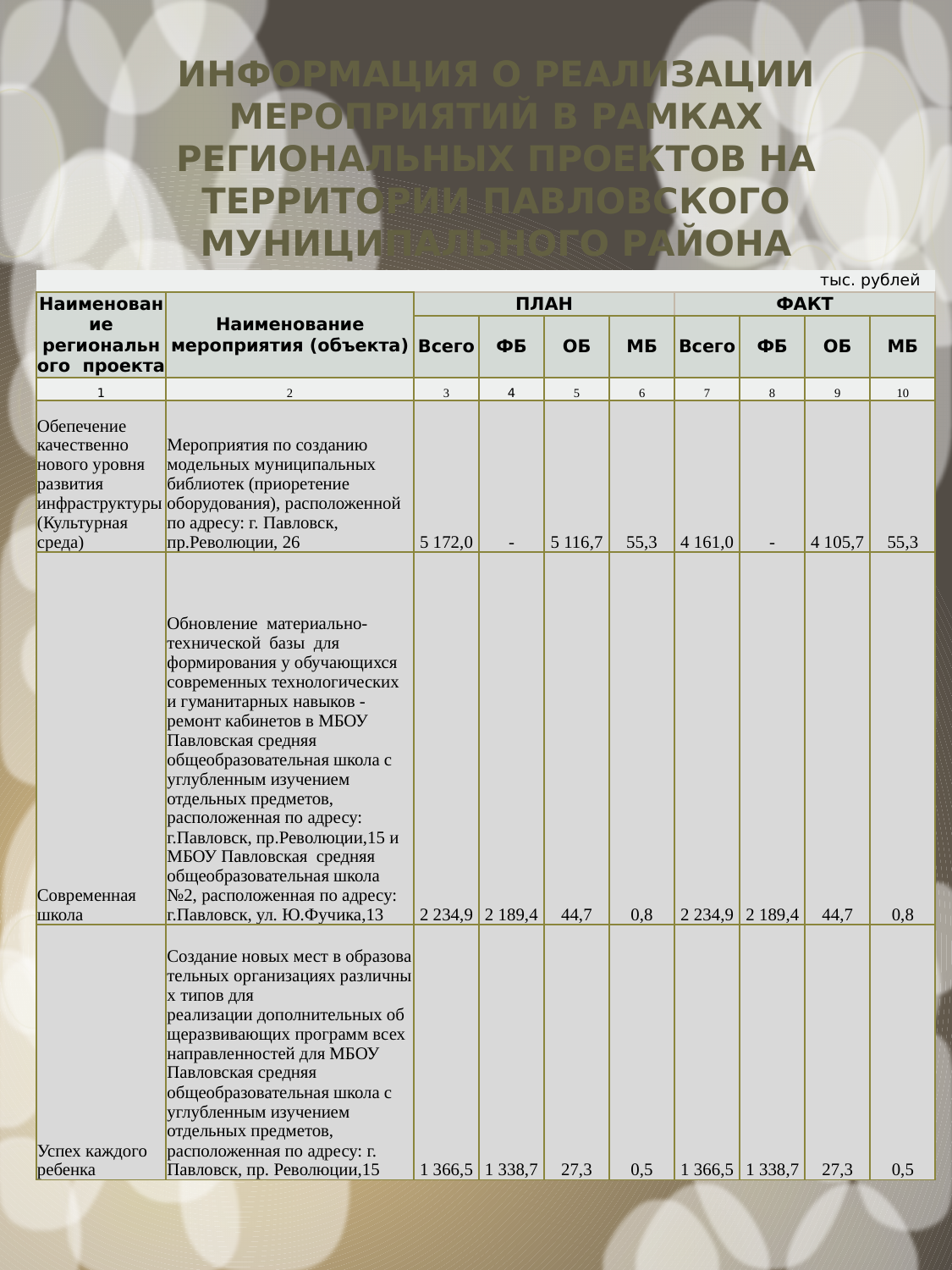

ИНФОРМАЦИЯ О РЕАЛИЗАЦИИ МЕРОПРИЯТИЙ В РАМКАХ РЕГИОНАЛЬНЫХ ПРОЕКТОВ НА ТЕРРИТОРИИ ПАВЛОВСКОГО МУНИЦИПАЛЬНОГО РАЙОНА
|  |  |  |  |  |  |  |  |  |  |  | тыс. рублей |  |
| --- | --- | --- | --- | --- | --- | --- | --- | --- | --- | --- | --- | --- |
| Наименование регионального проекта | Наименование мероприятия (объекта) | ПЛАН |  |  |  |  |  |  | ФАКТ |  |  |  |
|  |  | Всего |  | ФБ | ОБ |  | МБ |  | Всего | ФБ | ОБ | МБ |
| 1 | 2 | 3 |  | 4 | 5 |  | 6 |  | 7 | 8 | 9 | 10 |
| Обепечение качественно нового уровня развития инфраструктуры (Культурная среда) | Мероприятия по созданию модельных муниципальных библиотек (приоретение оборудования), расположенной по адресу: г. Павловск, пр.Революции, 26 | 5 172,0 |  | - | 5 116,7 |  | 55,3 |  | 4 161,0 | - | 4 105,7 | 55,3 |
| Современная школа | Обновление  материально-технической  базы  для  формирования у обучающихся современных технологических и гуманитарных навыков - ремонт кабинетов в МБОУ Павловская средняя общеобразовательная школа с углубленным изучением отдельных предметов, расположенная по адресу: г.Павловск, пр.Революции,15 и МБОУ Павловская средняя общеобразовательная школа №2, расположенная по адресу: г.Павловск, ул. Ю.Фучика,13 | 2 234,9 |  | 2 189,4 | 44,7 |  | 0,8 |  | 2 234,9 | 2 189,4 | 44,7 | 0,8 |
| Успех каждого ребенка | Создание новых мест в образовательных организациях различных типов для реализации дополнительных общеразвивающих программ всех направленностей для МБОУ Павловская средняя общеобразовательная школа с углубленным изучением отдельных предметов, расположенная по адресу: г. Павловск, пр. Революции,15 | 1 366,5 |  | 1 338,7 | 27,3 |  | 0,5 |  | 1 366,5 | 1 338,7 | 27,3 | 0,5 |